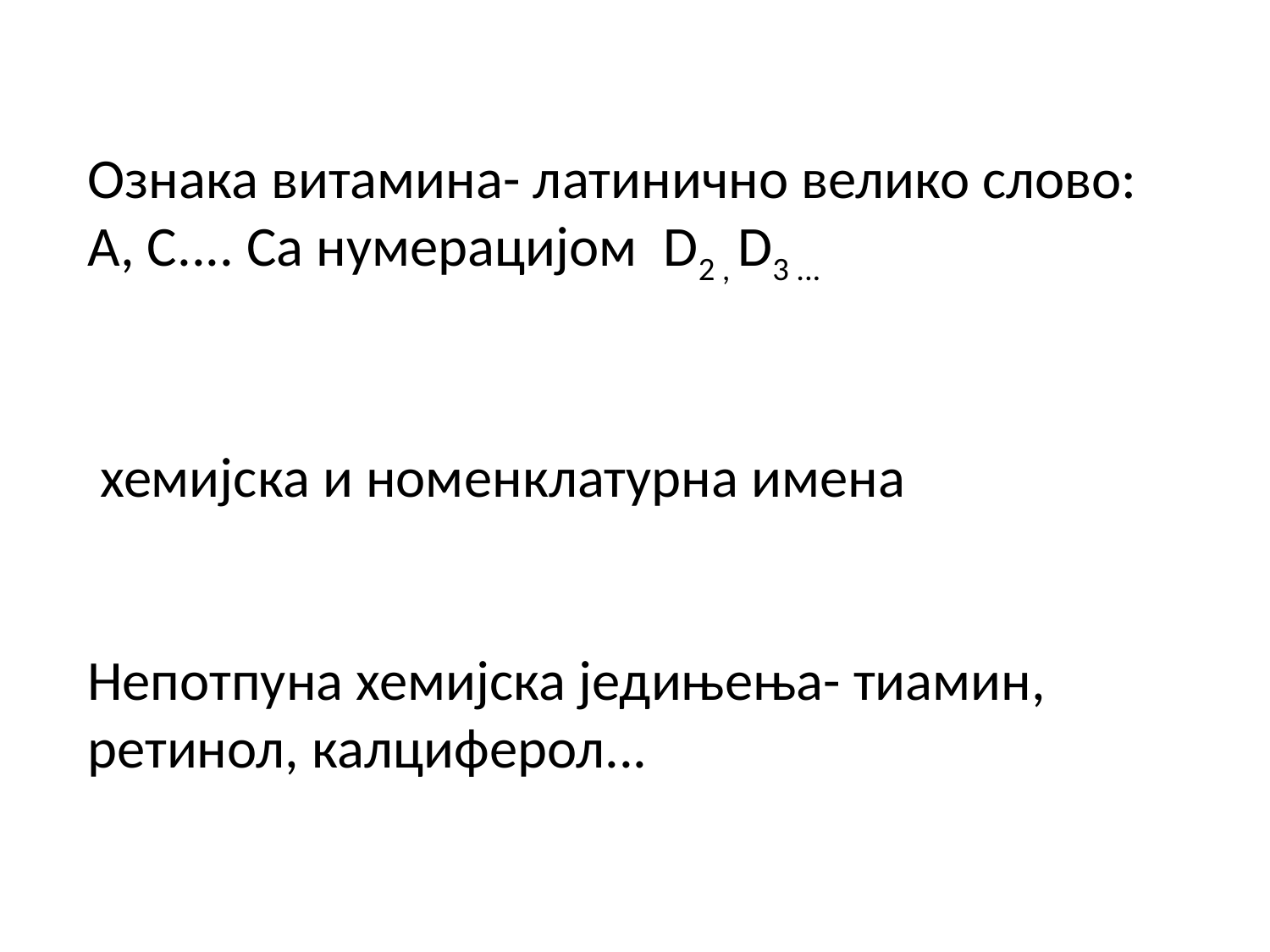

Ознака витамина- латинично велико слово: А, С.... Са нумерацијом  D2 , D3 ...

 хемијска и номенклатурна имена

Непотпуна хемијска једињења- тиамин, ретинол, калциферол...